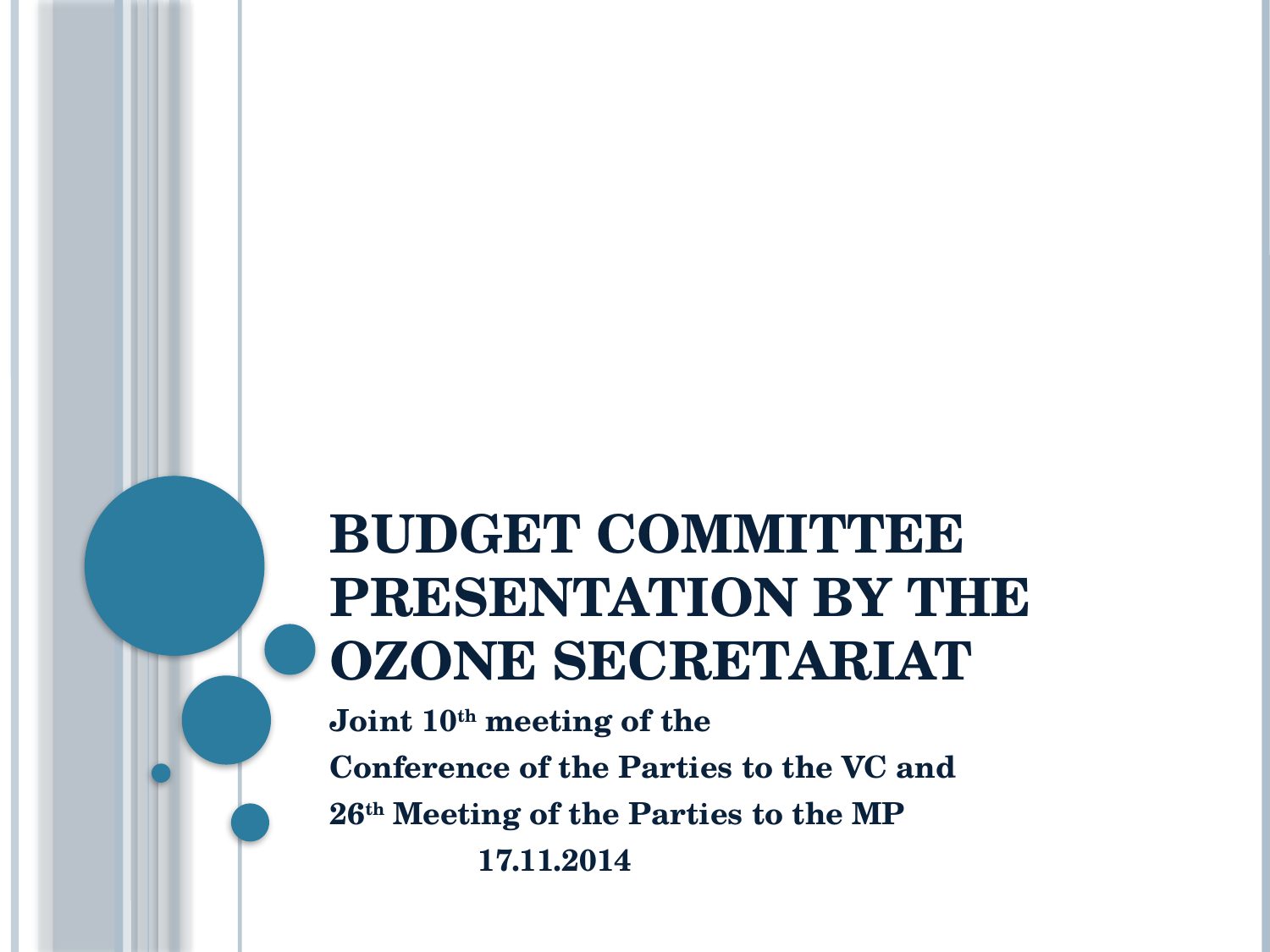

# Budget Committee Presentation by the Ozone Secretariat
Joint 10th meeting of the
Conference of the Parties to the VC and
26th Meeting of the Parties to the MP
					   17.11.2014